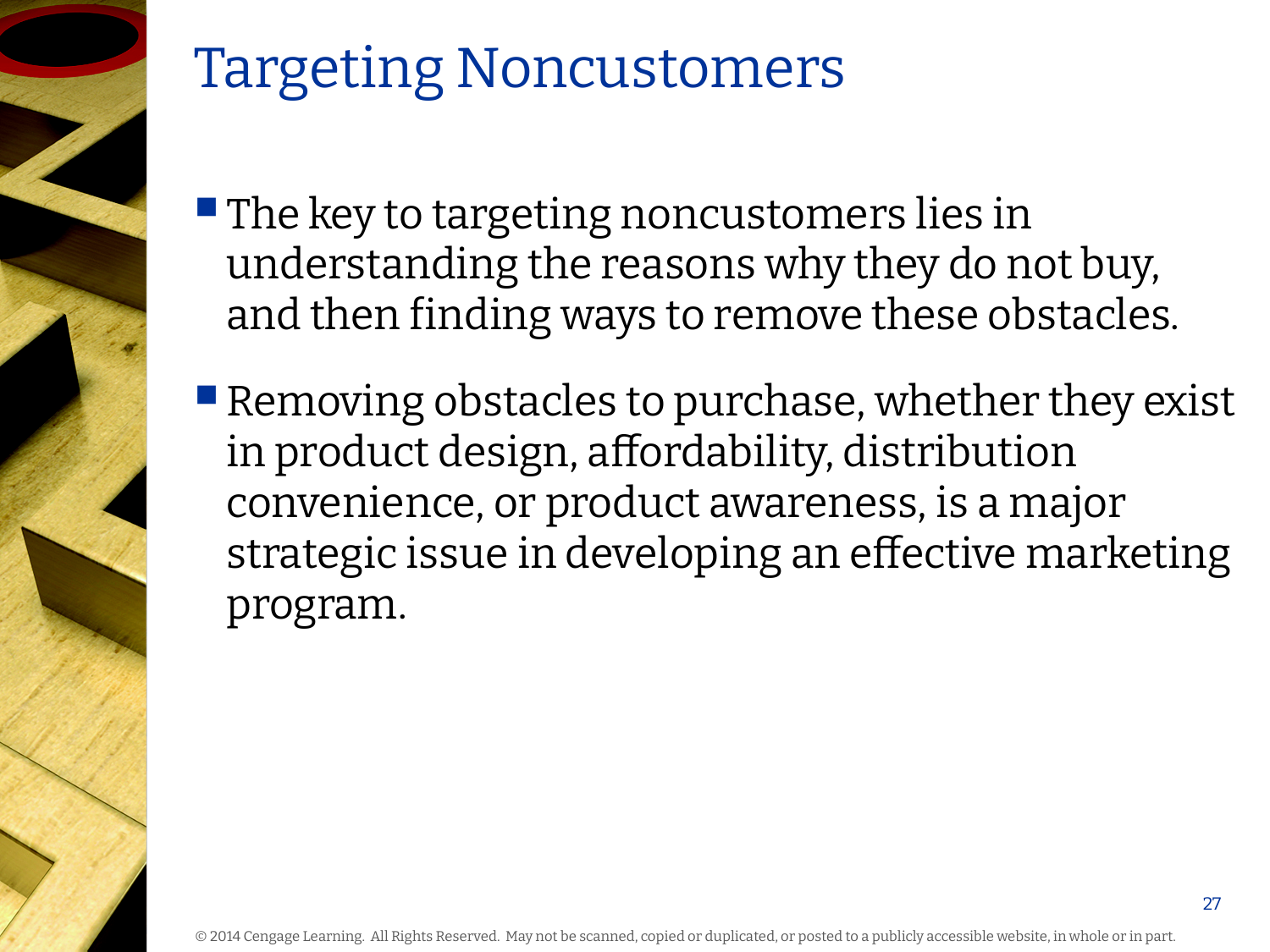

# Targeting Noncustomers
The key to targeting noncustomers lies in understanding the reasons why they do not buy, and then finding ways to remove these obstacles.
Removing obstacles to purchase, whether they exist in product design, affordability, distribution convenience, or product awareness, is a major strategic issue in developing an effective marketing program.
27